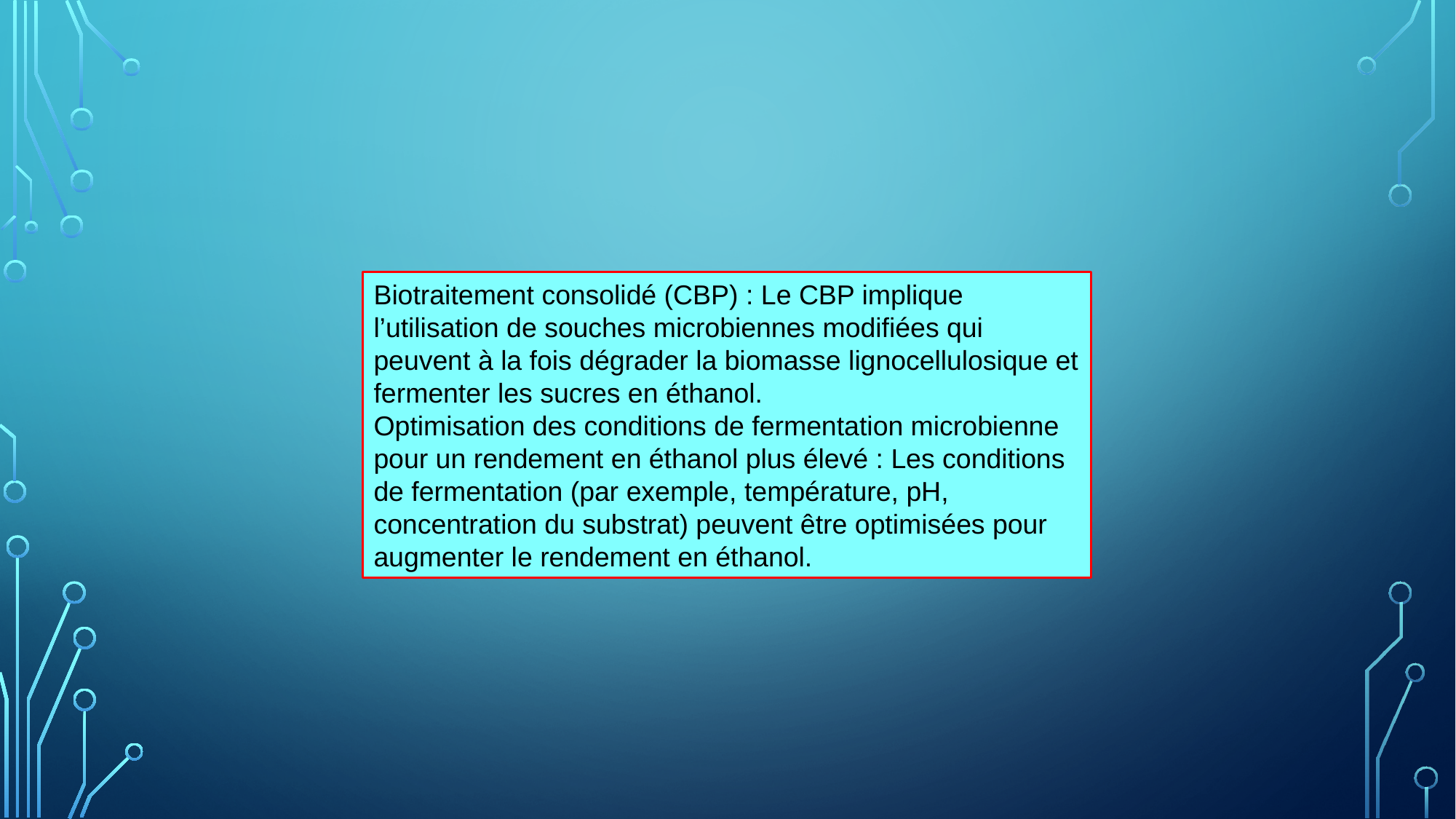

Biotraitement consolidé (CBP) : Le CBP implique l’utilisation de souches microbiennes modifiées qui peuvent à la fois dégrader la biomasse lignocellulosique et fermenter les sucres en éthanol.
Optimisation des conditions de fermentation microbienne pour un rendement en éthanol plus élevé : Les conditions de fermentation (par exemple, température, pH, concentration du substrat) peuvent être optimisées pour augmenter le rendement en éthanol.